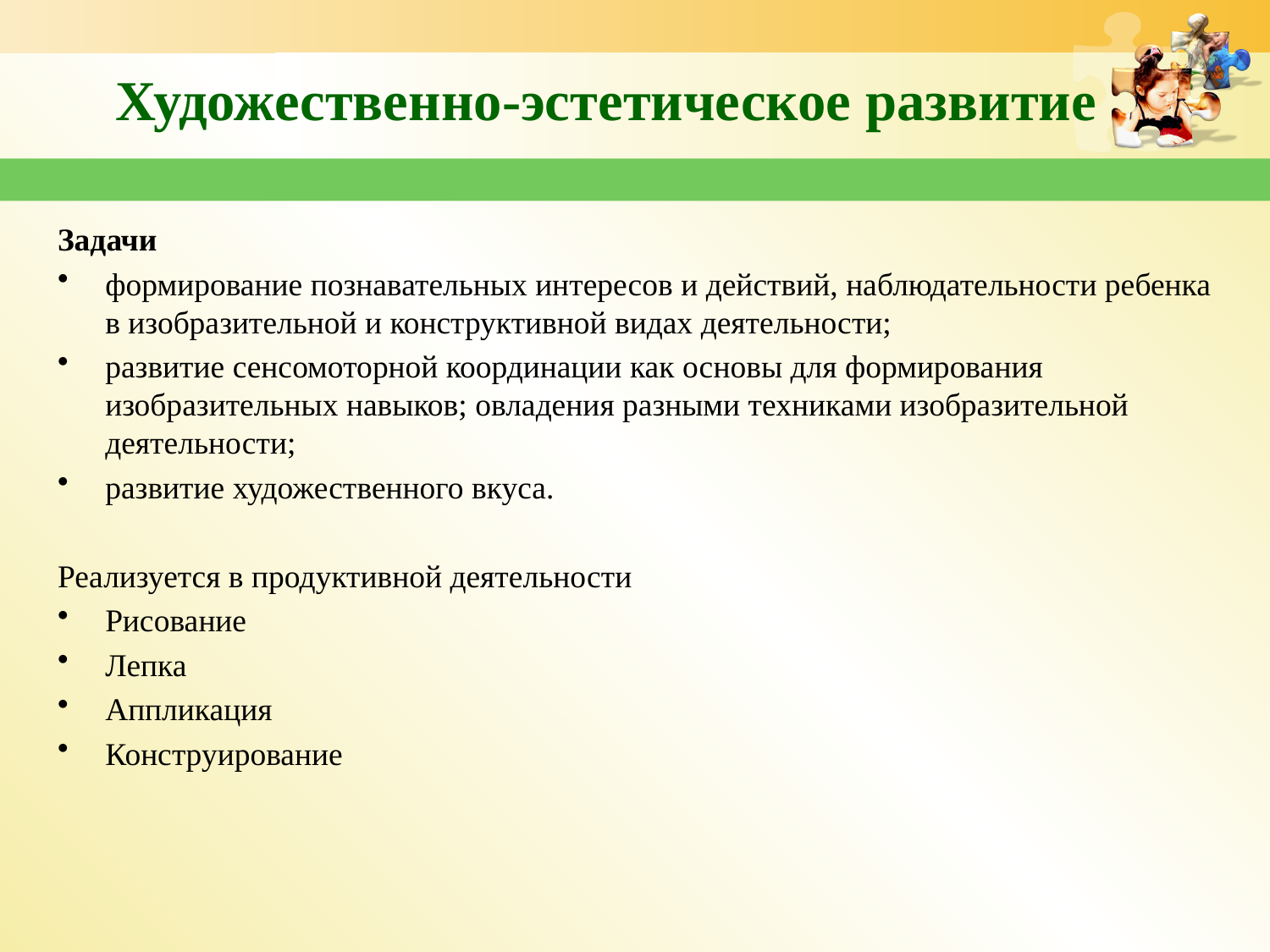

# Художественно-эстетическое развитие
Задачи
формирование познавательных интересов и действий, наблюдательности ребенка в изобразительной и конструктивной видах деятельности;
развитие сенсомоторной координации как основы для формирования изобразительных навыков; овладения разными техниками изобразительной деятельности;
развитие художественного вкуса.

Реализуется в продуктивной деятельности
Рисование
Лепка
Аппликация
Конструирование